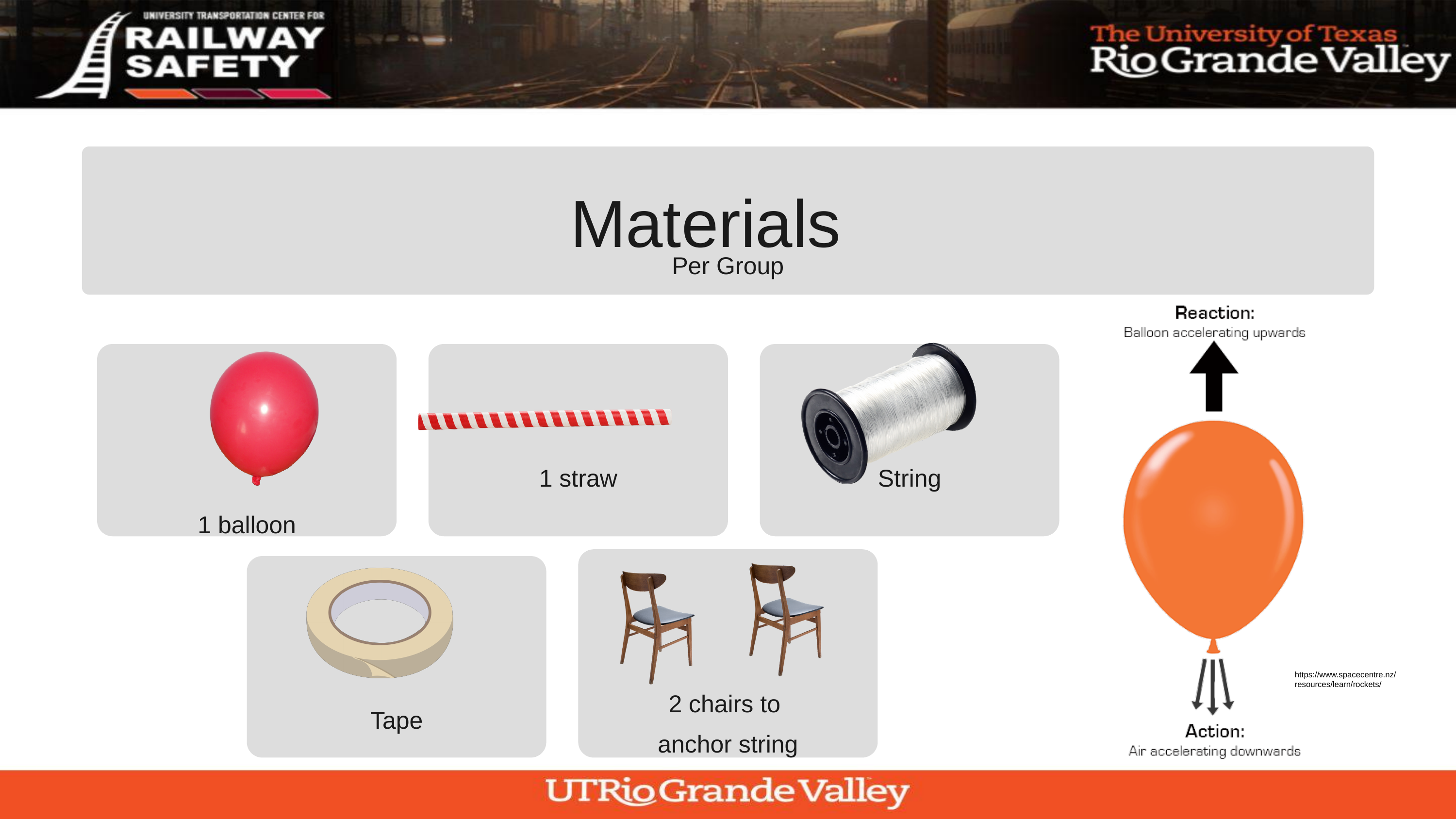

Materials
Per Group

1 straw
String
1 balloon

https://www.spacecentre.nz/resources/learn/rockets/
2 chairs to
anchor string
Tape